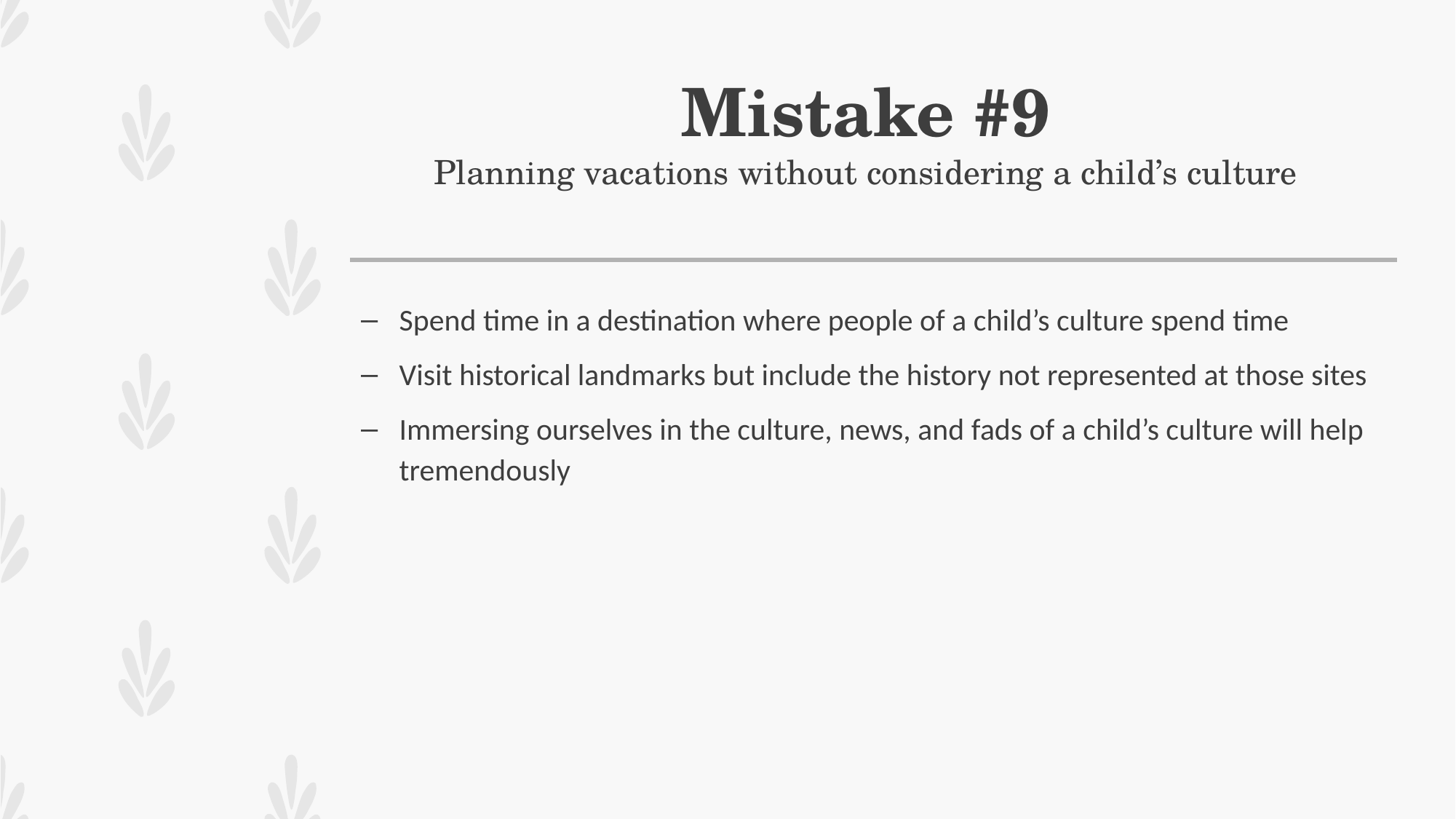

# Mistake #9 Planning vacations without considering a child’s culture
Spend time in a destination where people of a child’s culture spend time
Visit historical landmarks but include the history not represented at those sites
Immersing ourselves in the culture, news, and fads of a child’s culture will help tremendously